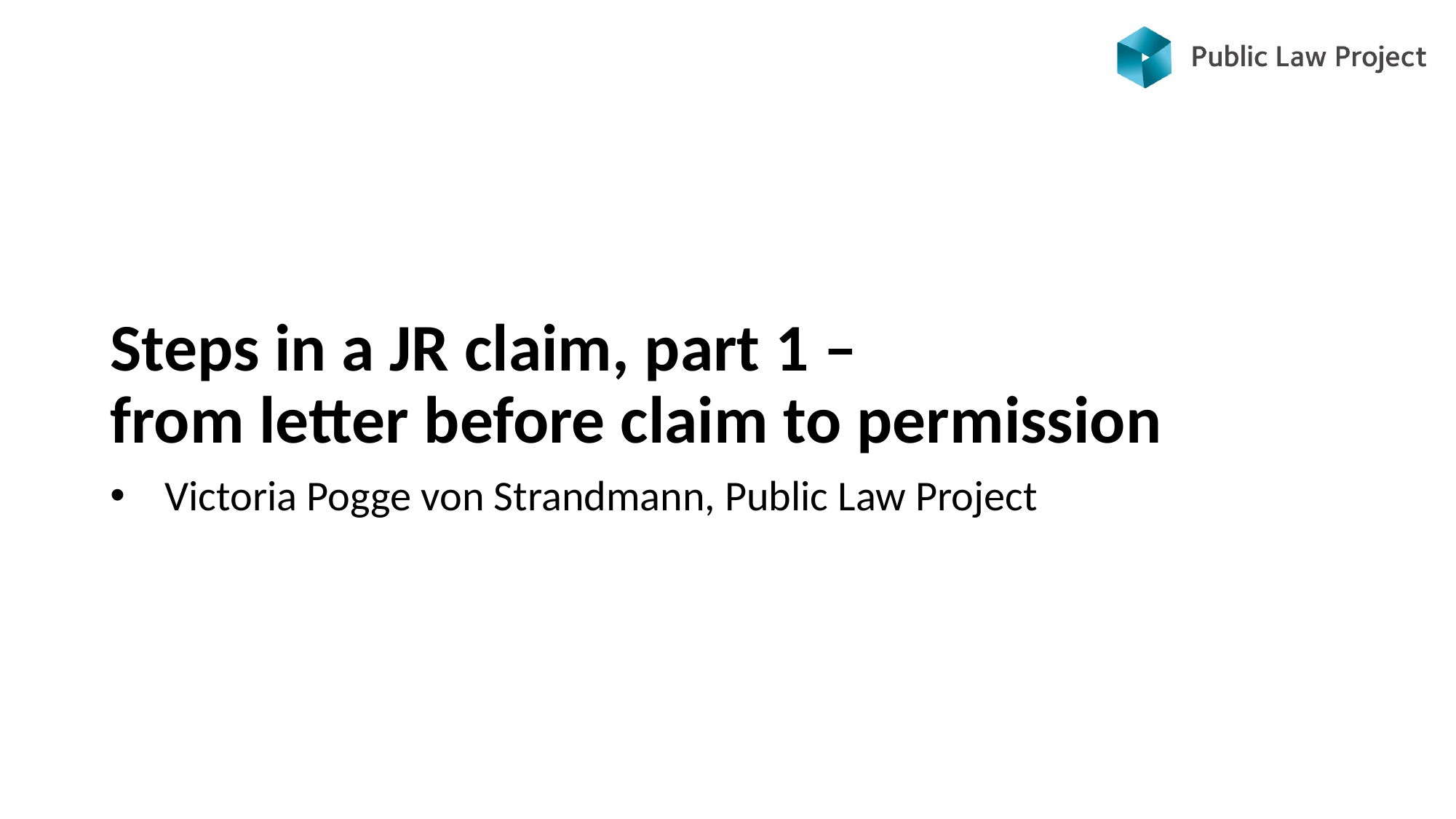

# Steps in a JR claim, part 1 – from letter before claim to permission
Victoria Pogge von Strandmann, Public Law Project